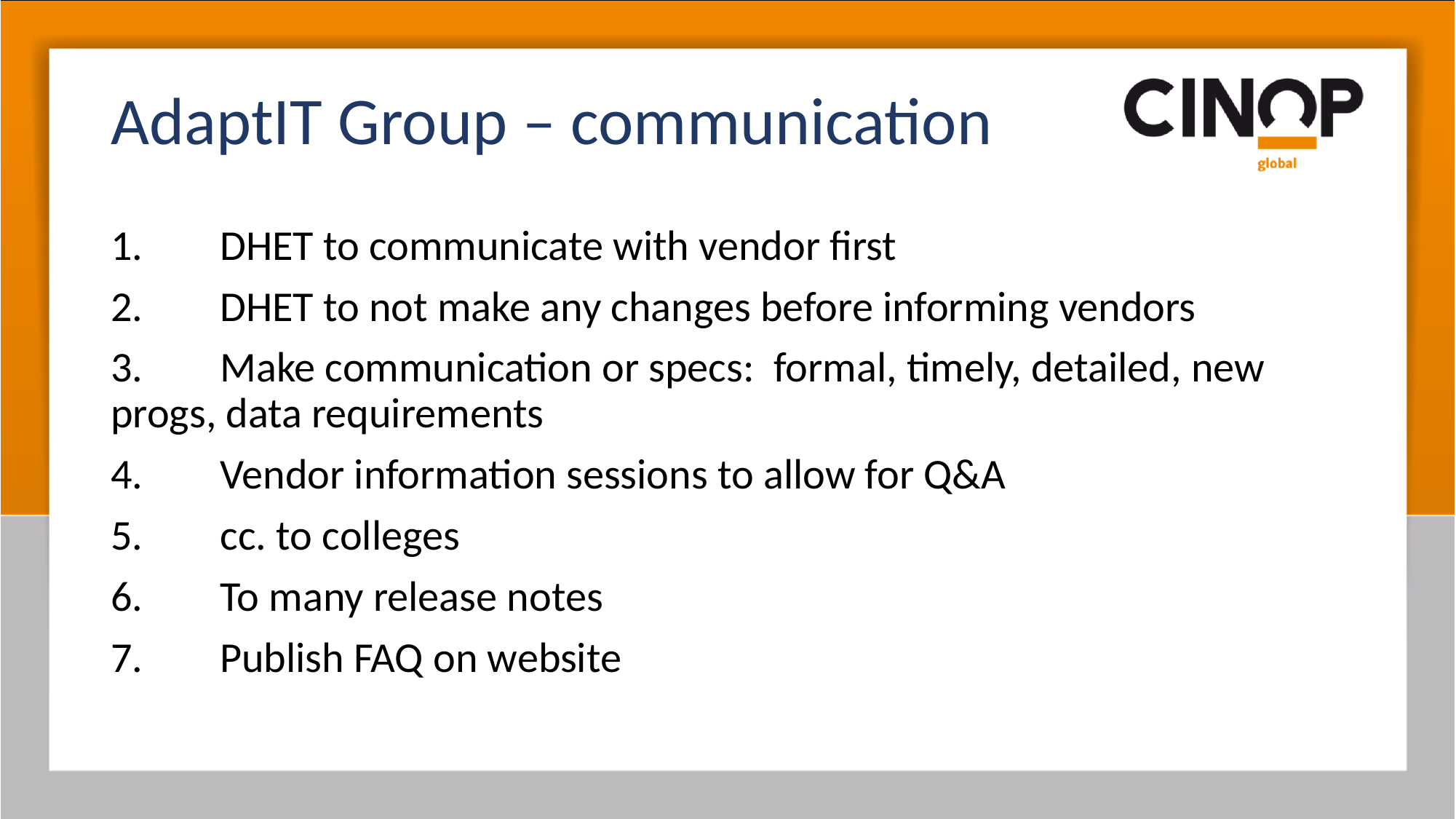

# AdaptIT Group – communication
1.	DHET to communicate with vendor first
2.	DHET to not make any changes before informing vendors
3.	Make communication or specs:  formal, timely, detailed, new progs, data requirements
4.	Vendor information sessions to allow for Q&A
5.	cc. to colleges
6.	To many release notes
7.	Publish FAQ on website